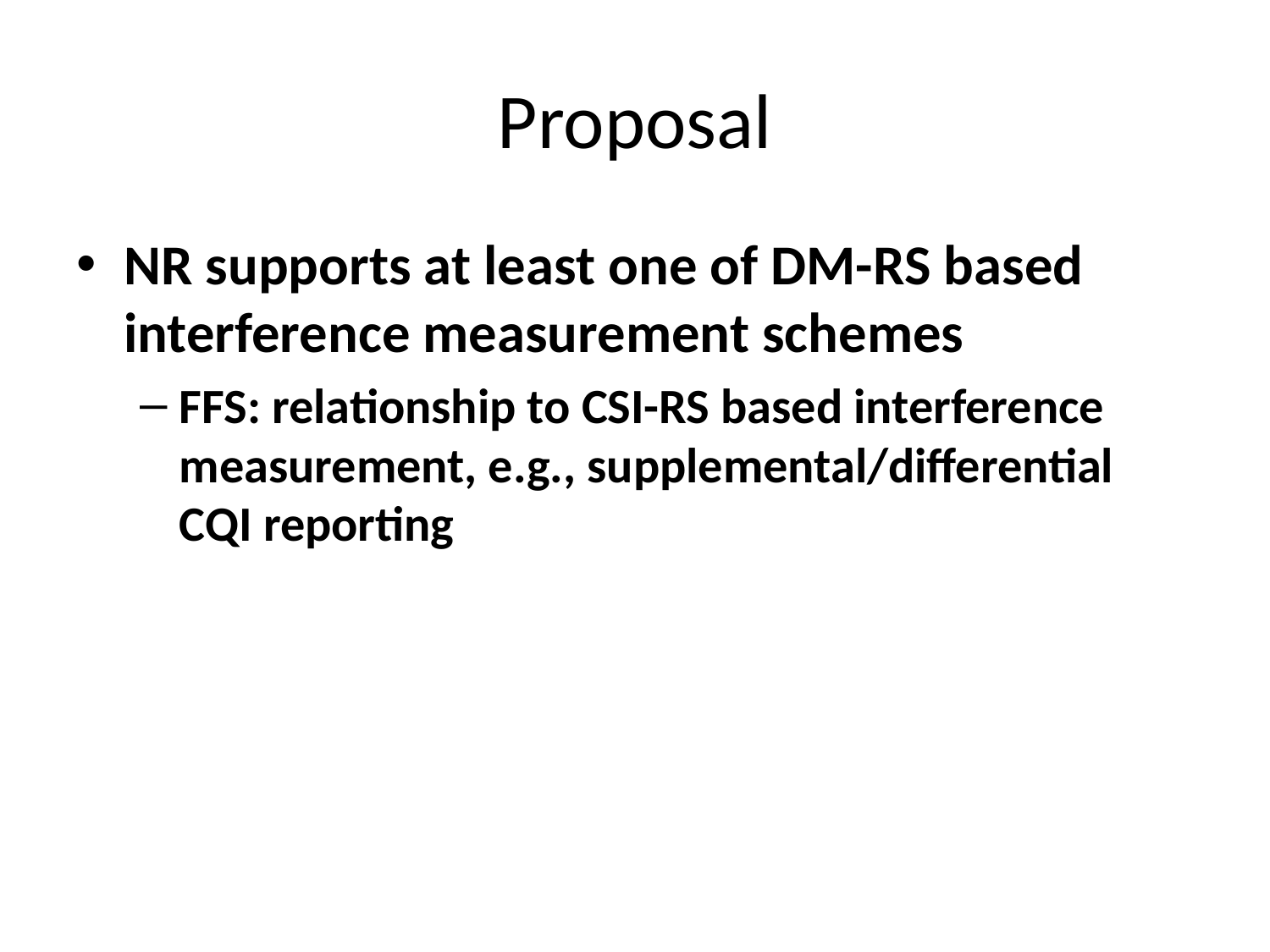

# Proposal
NR supports at least one of DM-RS based interference measurement schemes
FFS: relationship to CSI-RS based interference measurement, e.g., supplemental/differential CQI reporting